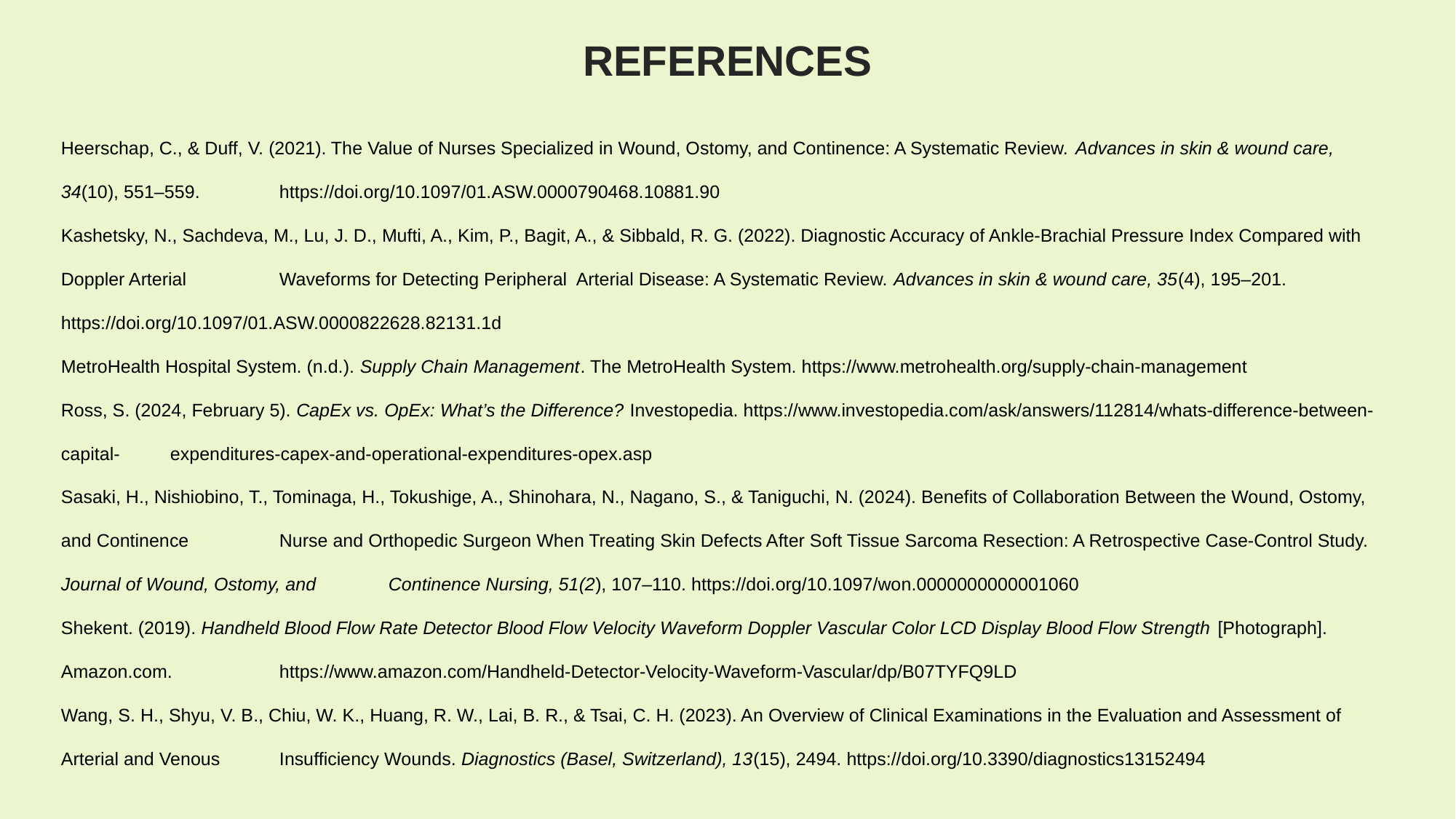

REFERENCES
Heerschap, C., & Duff, V. (2021). The Value of Nurses Specialized in Wound, Ostomy, and Continence: A Systematic Review. Advances in skin & wound care, 34(10), 551–559. 	https://doi.org/10.1097/01.ASW.0000790468.10881.90
Kashetsky, N., Sachdeva, M., Lu, J. D., Mufti, A., Kim, P., Bagit, A., & Sibbald, R. G. (2022). Diagnostic Accuracy of Ankle-Brachial Pressure Index Compared with Doppler Arterial 	Waveforms for Detecting Peripheral  Arterial Disease: A Systematic Review. Advances in skin & wound care, 35(4), 195–201. 	https://doi.org/10.1097/01.ASW.0000822628.82131.1d
MetroHealth Hospital System. (n.d.). Supply Chain Management. The MetroHealth System. https://www.metrohealth.org/supply-chain-management
Ross, S. (2024, February 5). CapEx vs. OpEx: What’s the Difference? Investopedia. https://www.investopedia.com/ask/answers/112814/whats-difference-between-capital-	expenditures-capex-and-operational-expenditures-opex.asp
Sasaki, H., Nishiobino, T., Tominaga, H., Tokushige, A., Shinohara, N., Nagano, S., & Taniguchi, N. (2024). Benefits of Collaboration Between the Wound, Ostomy, and Continence 	Nurse and Orthopedic Surgeon When Treating Skin Defects After Soft Tissue Sarcoma Resection: A Retrospective Case-Control Study. Journal of Wound, Ostomy, and 	Continence Nursing, 51(2), 107–110. https://doi.org/10.1097/won.0000000000001060
Shekent. (2019). Handheld Blood Flow Rate Detector Blood Flow Velocity Waveform Doppler Vascular Color LCD Display Blood Flow Strength [Photograph]. Amazon.com. 	https://www.amazon.com/Handheld-Detector-Velocity-Waveform-Vascular/dp/B07TYFQ9LD
Wang, S. H., Shyu, V. B., Chiu, W. K., Huang, R. W., Lai, B. R., & Tsai, C. H. (2023). An Overview of Clinical Examinations in the Evaluation and Assessment of Arterial and Venous 	Insufficiency Wounds. Diagnostics (Basel, Switzerland), 13(15), 2494. https://doi.org/10.3390/diagnostics13152494